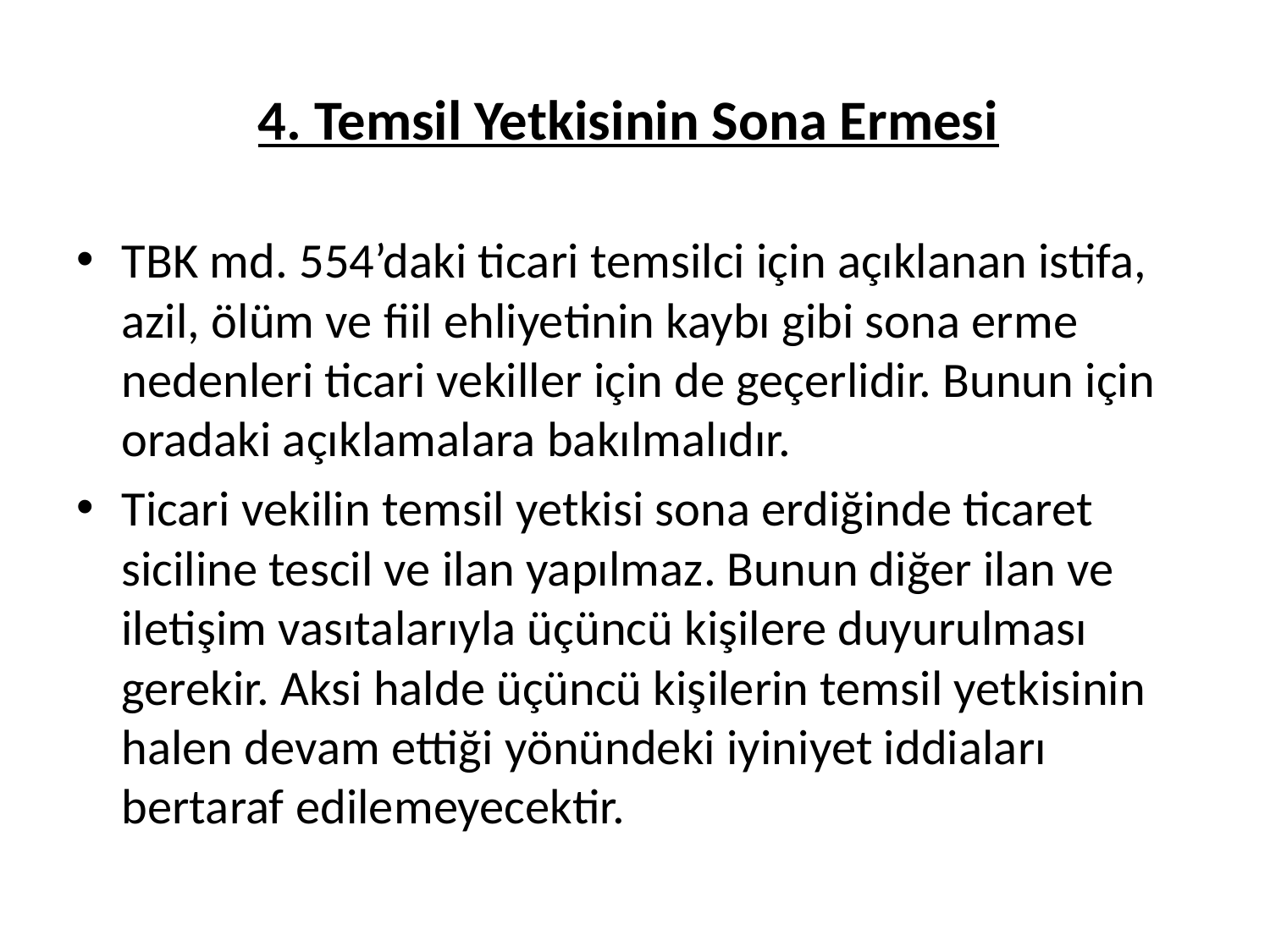

# 4. Temsil Yetkisinin Sona Ermesi
TBK md. 554’daki ticari temsilci için açıklanan istifa, azil, ölüm ve fiil ehliyetinin kaybı gibi sona erme nedenleri ticari vekiller için de geçerlidir. Bunun için oradaki açıklamalara bakılmalıdır.
Ticari vekilin temsil yetkisi sona erdiğinde ticaret siciline tescil ve ilan yapılmaz. Bunun diğer ilan ve iletişim vasıtalarıyla üçüncü kişilere duyurulması gerekir. Aksi halde üçüncü kişilerin temsil yetkisinin halen devam ettiği yönündeki iyiniyet iddiaları bertaraf edilemeyecektir.